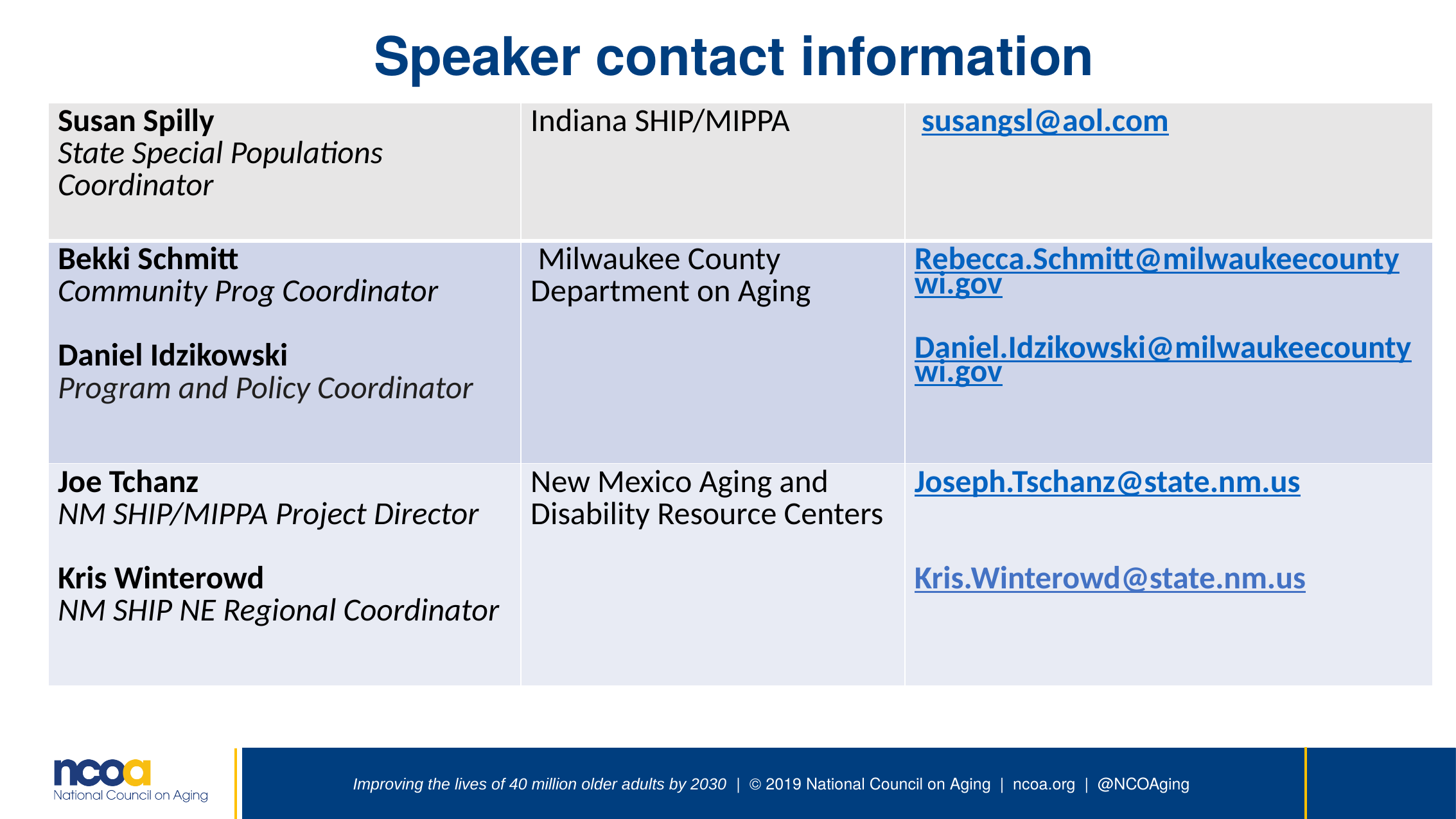

# Speaker contact information
| Susan Spilly State Special Populations Coordinator | Indiana SHIP/MIPPA | susangsl@aol.com |
| --- | --- | --- |
| Bekki Schmitt Community Prog Coordinator Daniel Idzikowski Program and Policy Coordinator | Milwaukee County Department on Aging | Rebecca.Schmitt@milwaukeecountywi.gov Daniel.Idzikowski@milwaukeecountywi.gov |
| Joe Tchanz NM SHIP/MIPPA Project Director Kris Winterowd NM SHIP NE Regional Coordinator | New Mexico Aging and Disability Resource Centers | Joseph.Tschanz@state.nm.us Kris.Winterowd@state.nm.us |